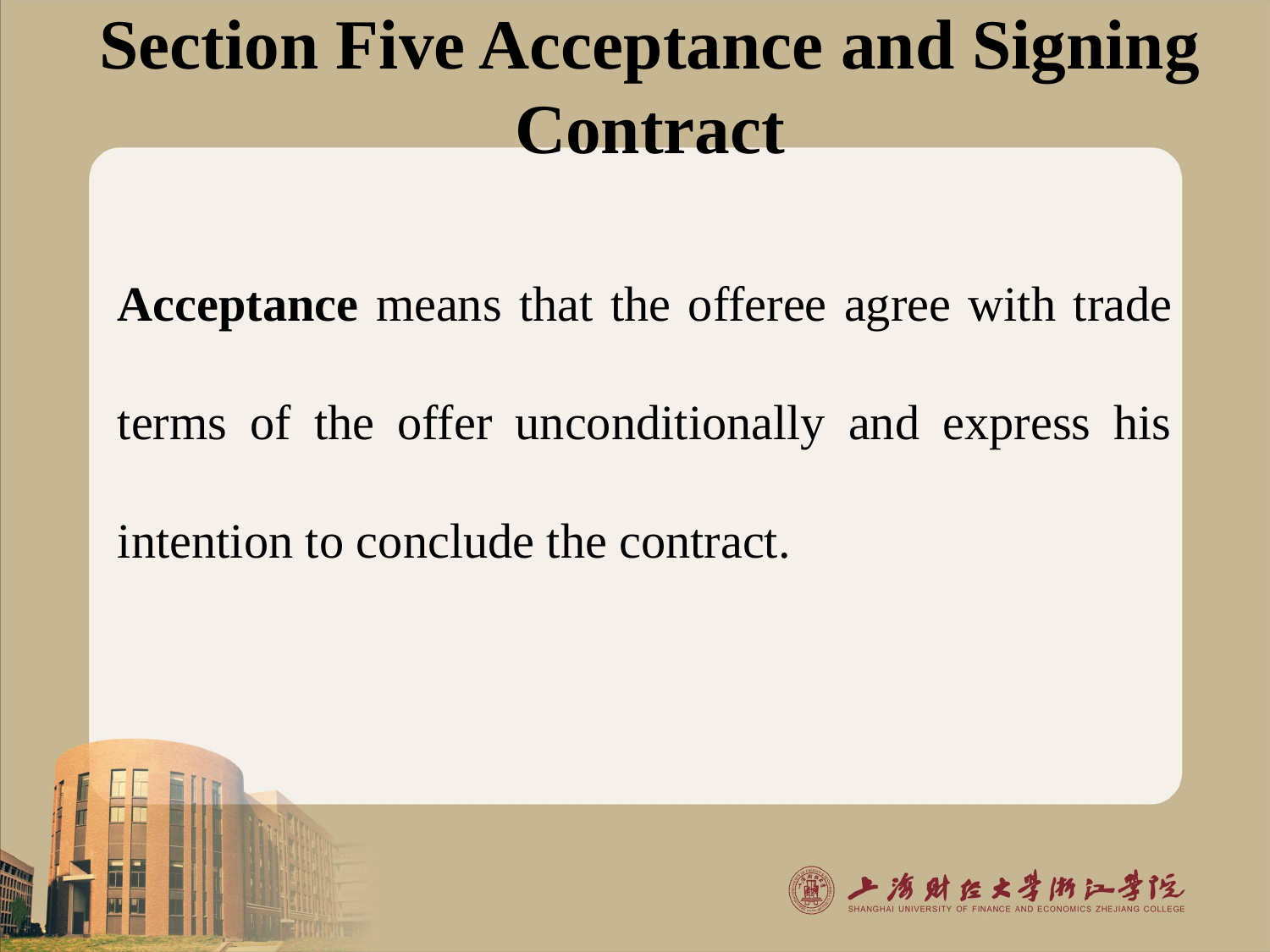

# Section Five Acceptance and Signing Contract
Acceptance means that the offeree agree with trade terms of the offer unconditionally and express his intention to conclude the contract.